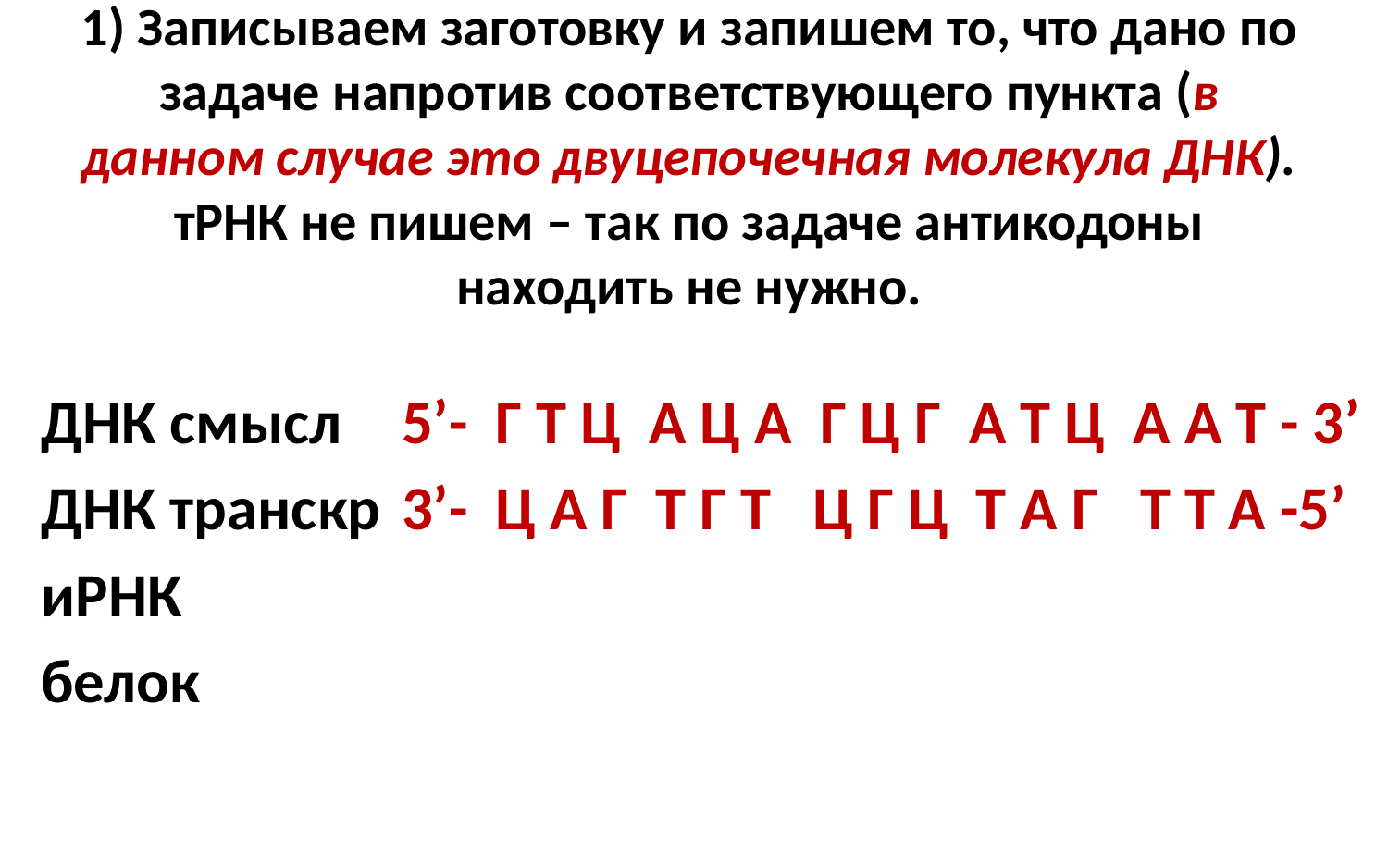

# 1) Записываем заготовку и запишем то, что дано по задаче напротив соответствующего пункта (в данном случае это двуцепочечная молекула ДНК). тРНК не пишем – так по задаче антикодоны находить не нужно.
ДНК смысл
ДНК транскр
иРНК
белок
5’-  Г Т Ц  А Ц А  Г Ц Г  А Т Ц  А А Т - 3’
3’-  Ц А Г  Т Г Т   Ц Г Ц  Т А Г   Т Т А -5’